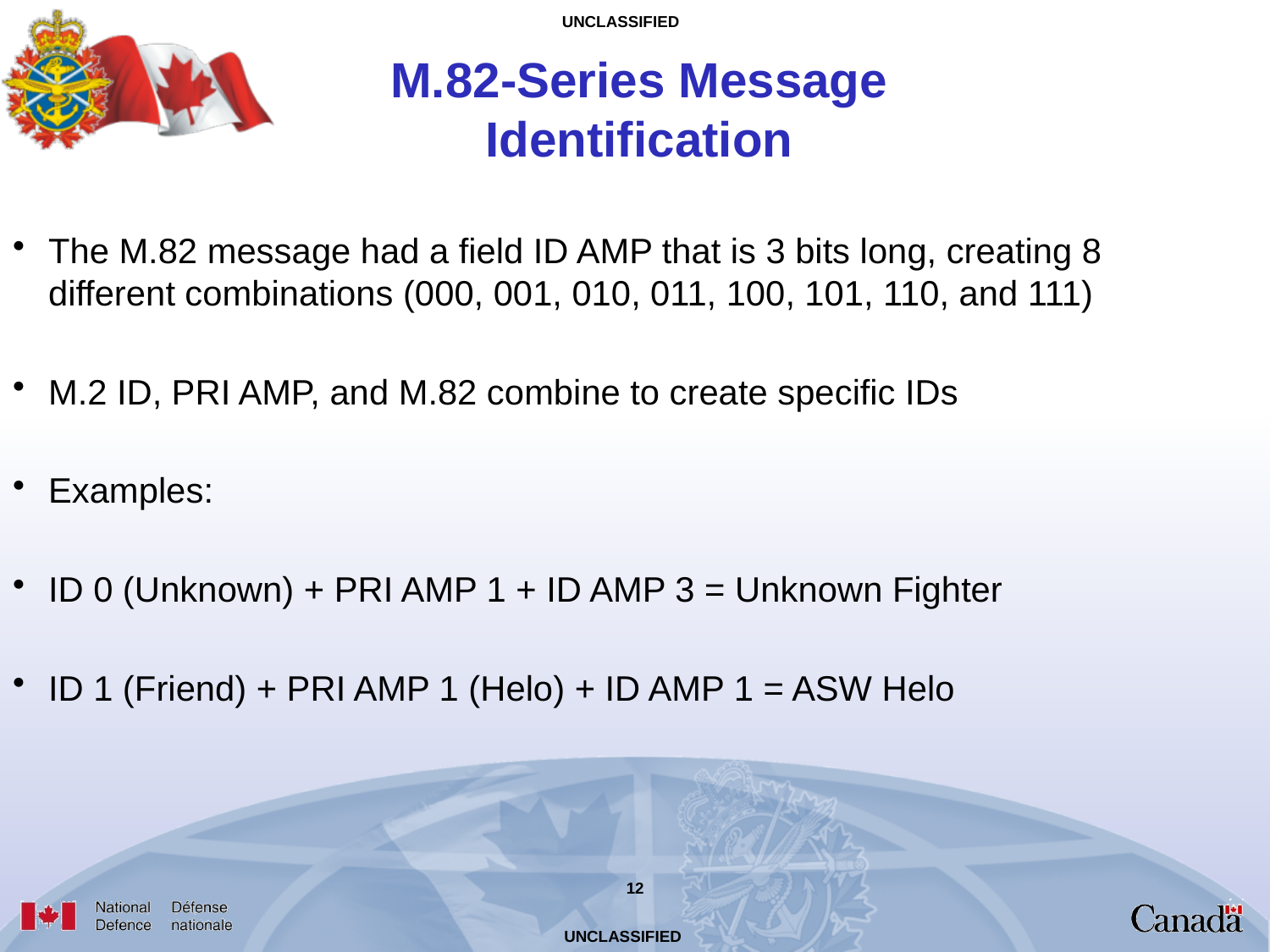

M.82-Series Message Identification
The M.82 message had a field ID AMP that is 3 bits long, creating 8 different combinations (000, 001, 010, 011, 100, 101, 110, and 111)

M.2 ID, PRI AMP, and M.82 combine to create specific IDs

Examples:

ID 0 (Unknown) + PRI AMP 1 + ID AMP 3 = Unknown Fighter

ID 1 (Friend) + PRI AMP 1 (Helo) + ID AMP 1 = ASW Helo